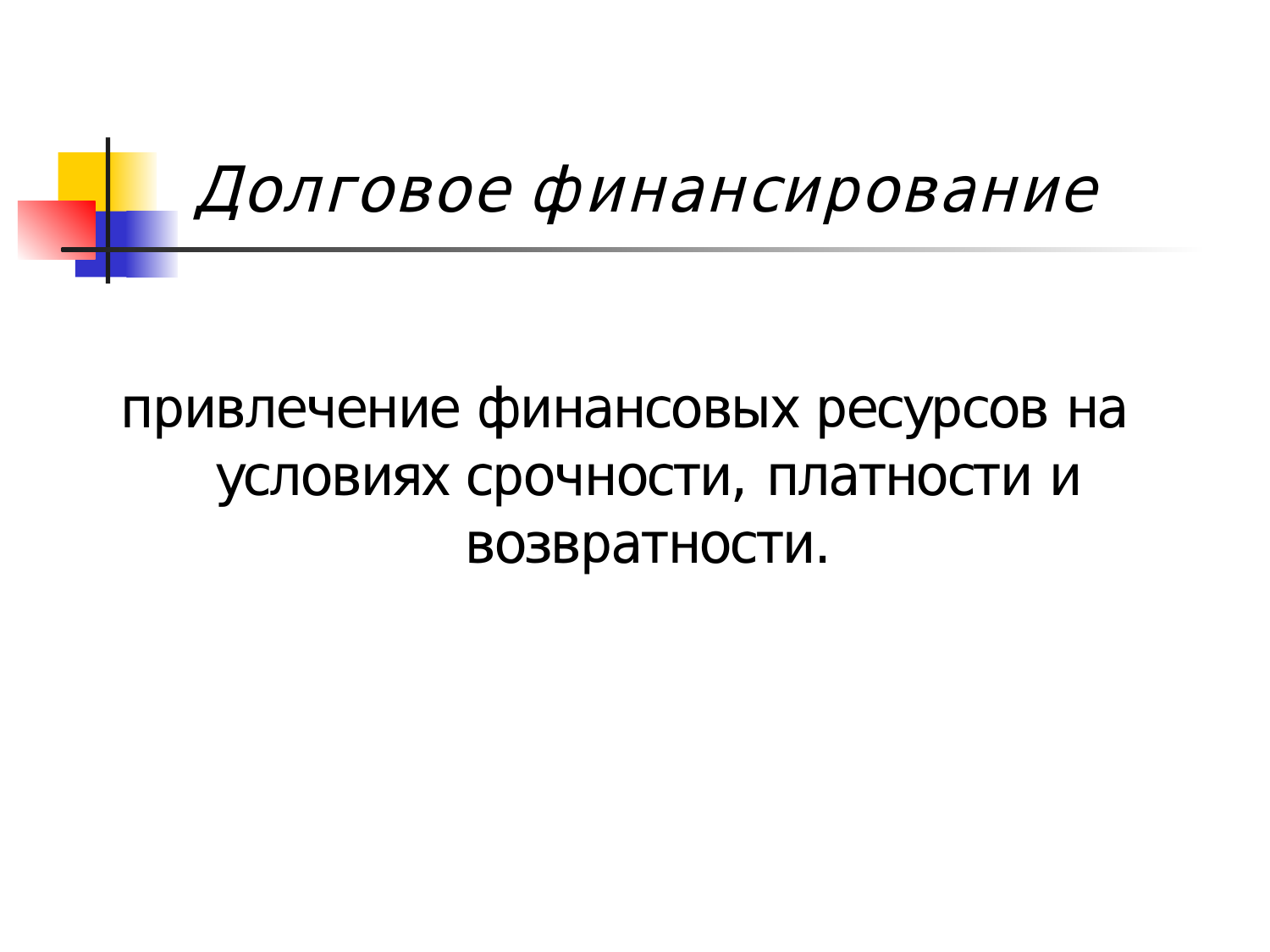

Долговое финансирование

привлечение финансовых ресурсов на условиях срочности, платности и возвратности.